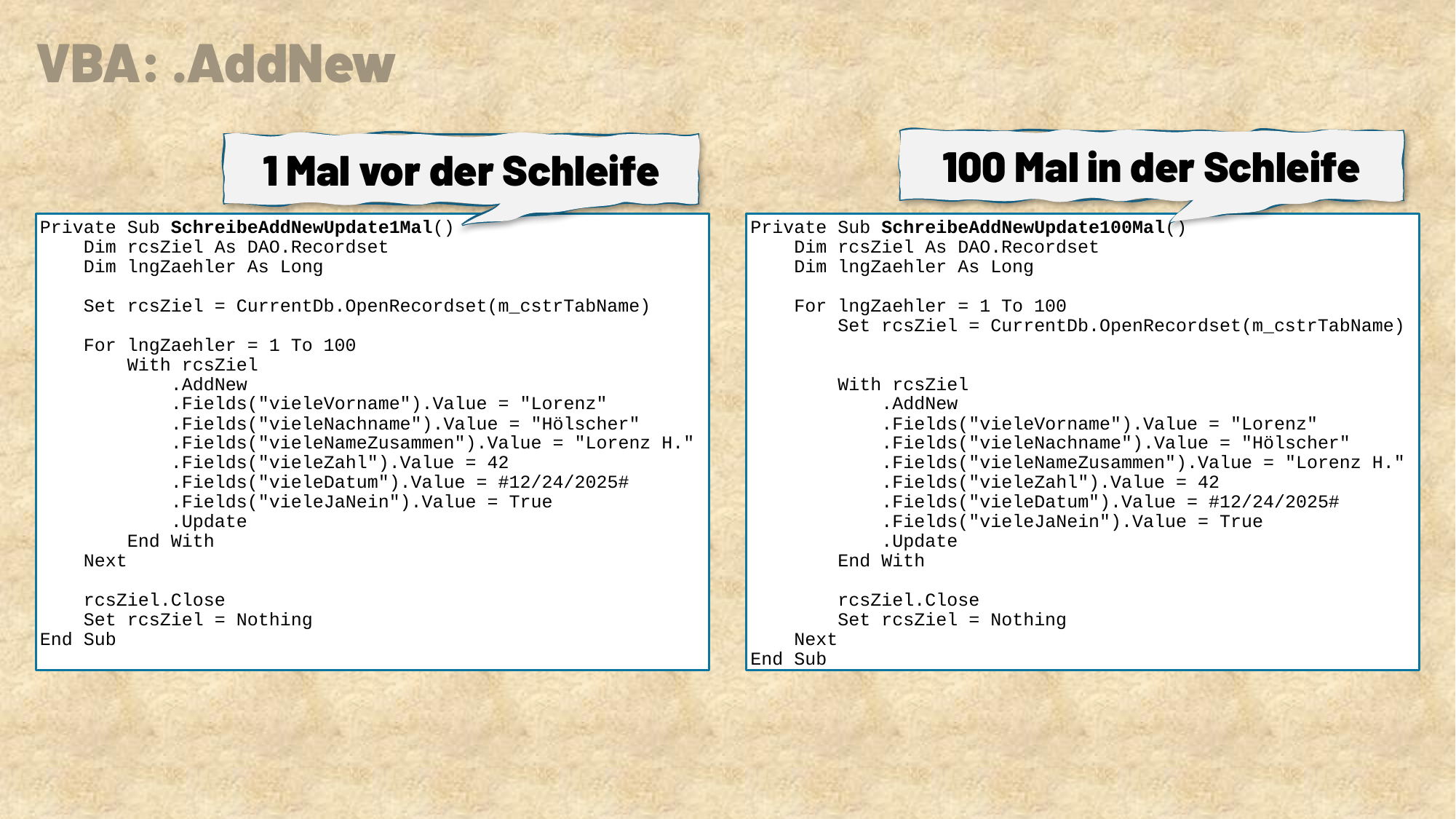

# VBA: .AddNew
100 Mal in der Schleife
1 Mal vor der Schleife
Private Sub SchreibeAddNewUpdate1Mal()
    Dim rcsZiel As DAO.Recordset
    Dim lngZaehler As Long

    Set rcsZiel = CurrentDb.OpenRecordset(m_cstrTabName)

    For lngZaehler = 1 To 100
        With rcsZiel
            .AddNew
            .Fields("vieleVorname").Value = "Lorenz"
            .Fields("vieleNachname").Value = "Hölscher"
            .Fields("vieleNameZusammen").Value = "Lorenz H."
            .Fields("vieleZahl").Value = 42
            .Fields("vieleDatum").Value = #12/24/2025#
            .Fields("vieleJaNein").Value = True
            .Update
        End With
    Next

    rcsZiel.Close
    Set rcsZiel = Nothing
End Sub

Private Sub SchreibeAddNewUpdate100Mal()
    Dim rcsZiel As DAO.Recordset
    Dim lngZaehler As Long

    For lngZaehler = 1 To 100
        Set rcsZiel = CurrentDb.OpenRecordset(m_cstrTabName)

        With rcsZiel
            .AddNew
            .Fields("vieleVorname").Value = "Lorenz"
            .Fields("vieleNachname").Value = "Hölscher"
            .Fields("vieleNameZusammen").Value = "Lorenz H."
            .Fields("vieleZahl").Value = 42
            .Fields("vieleDatum").Value = #12/24/2025#
            .Fields("vieleJaNein").Value = True
            .Update
        End With

        rcsZiel.Close
        Set rcsZiel = Nothing
    Next
End Sub